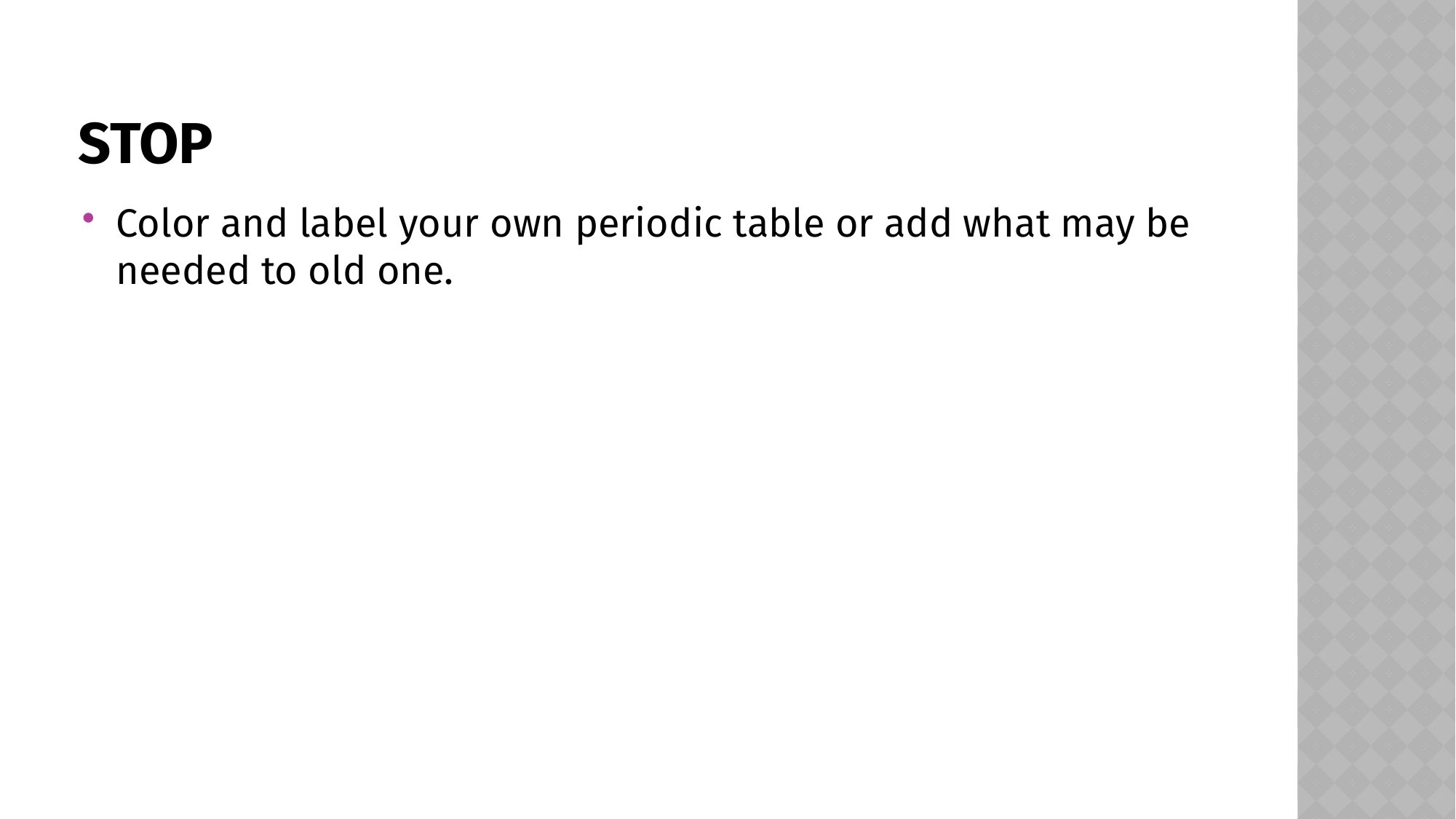

# Stop
Color and label your own periodic table or add what may be needed to old one.